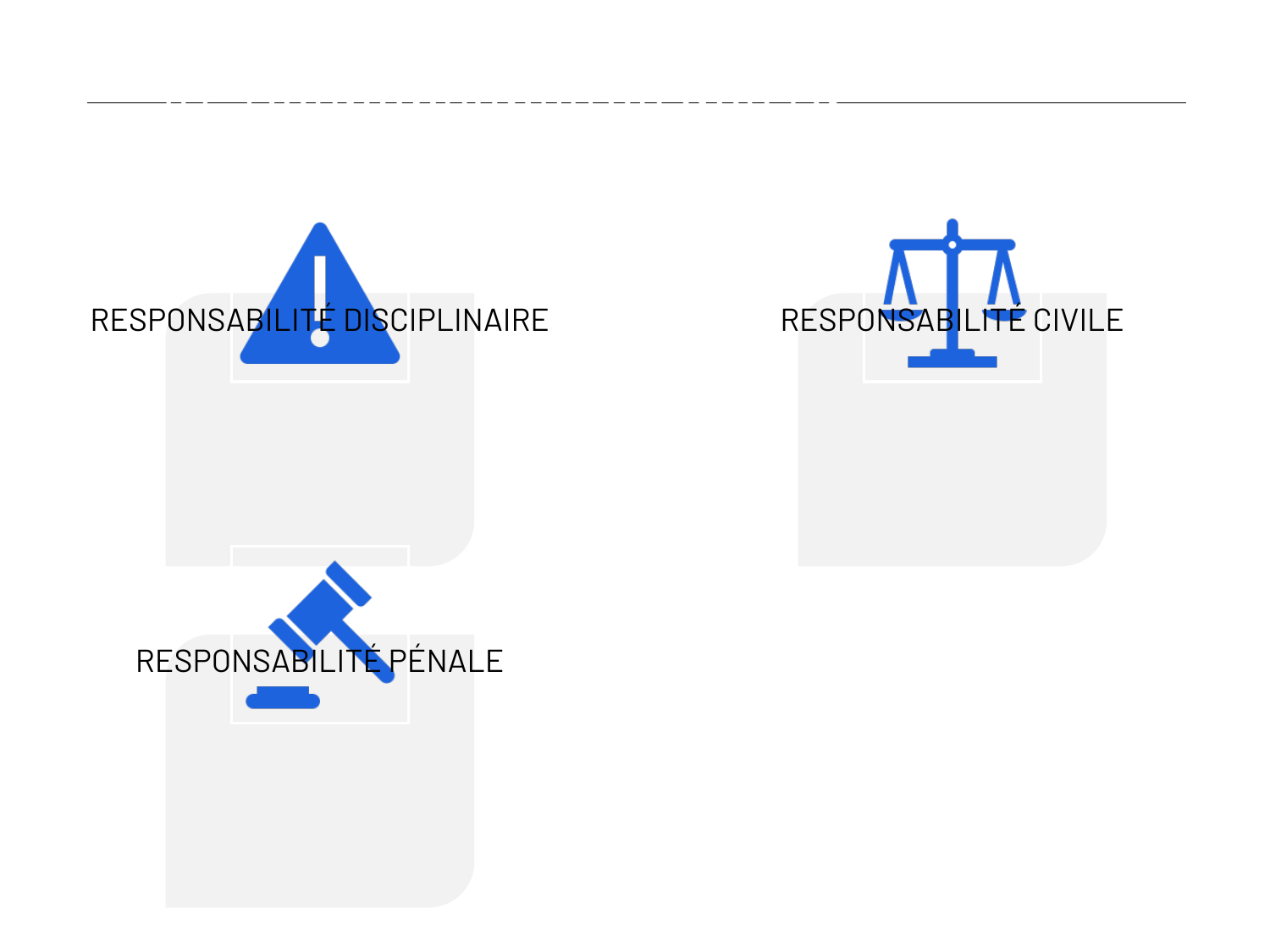

Une force pour le territoire
31
# 10. Responsabilités des PS
Responsabilité disciplinaire
Responsabilité civile
Responsabilité pénale